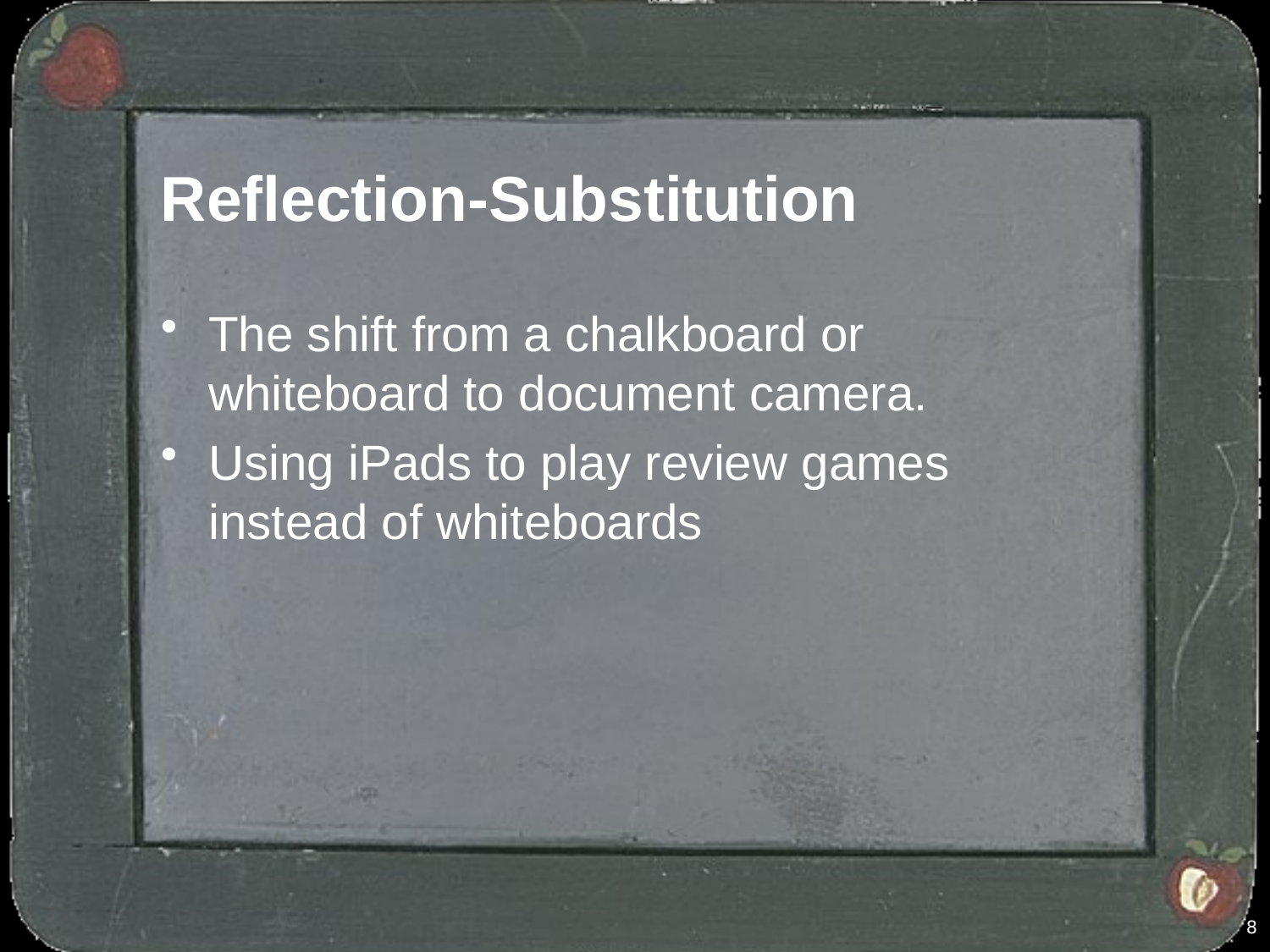

# Reflection-Substitution
The shift from a chalkboard or whiteboard to document camera.
Using iPads to play review games instead of whiteboards
8